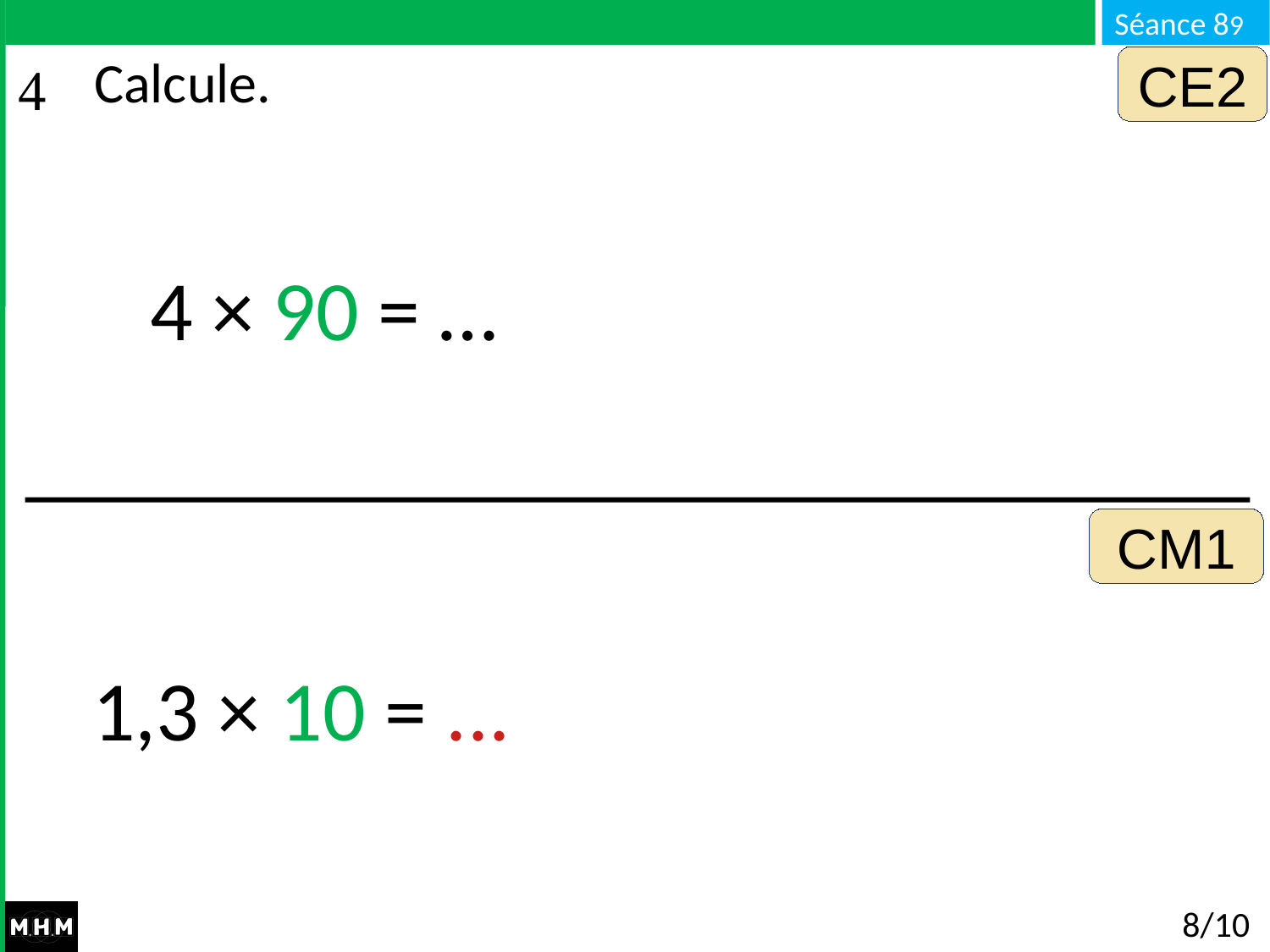

CE2
# Calcule.
4 × 90 = …

CM1
1,3 × 10 = ...
8/10